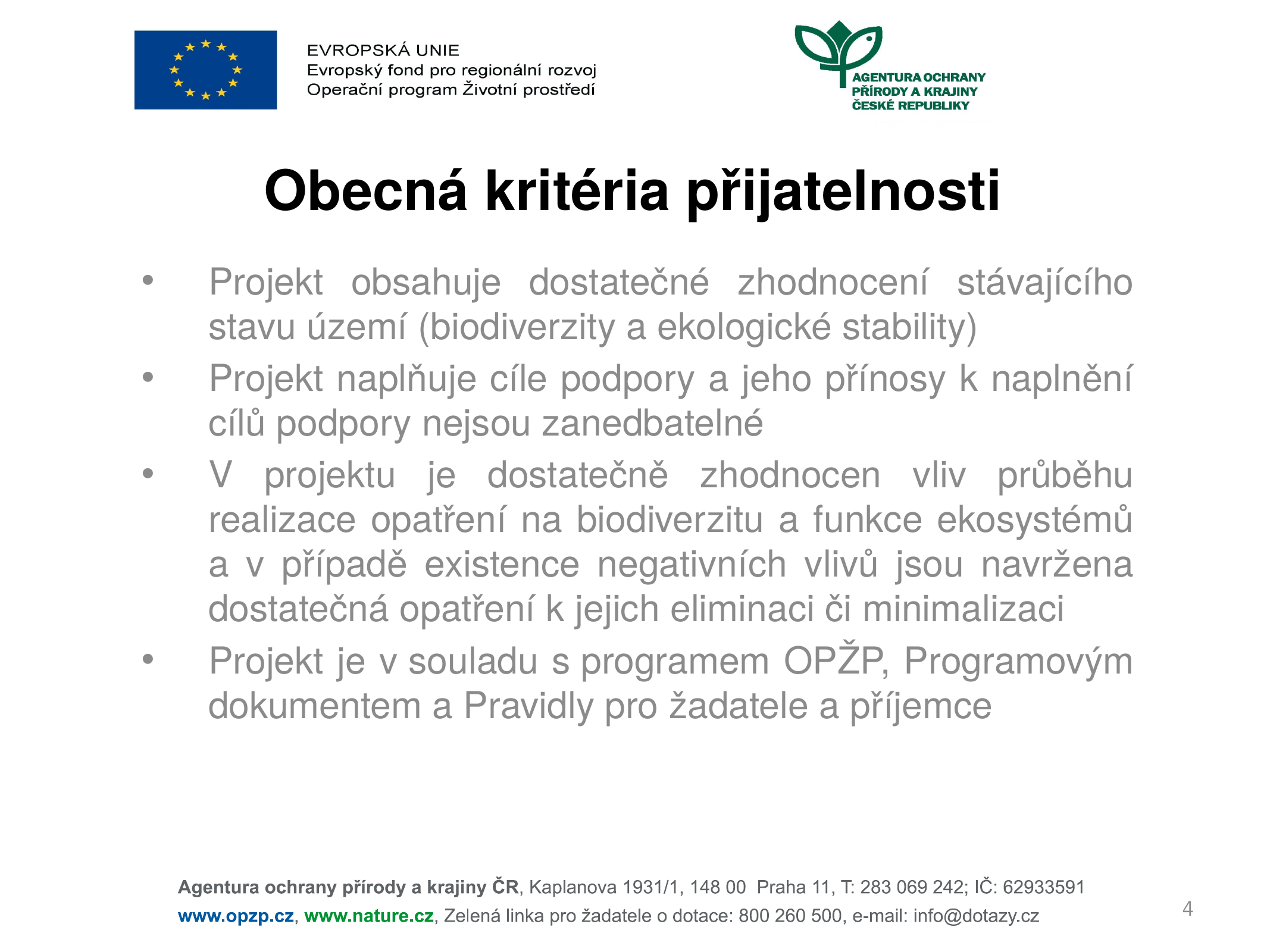

# Obecná kritéria přijatelnosti
Projekt obsahuje dostatečné zhodnocení stávajícího stavu území (biodiverzity a ekologické stability)
Projekt naplňuje cíle podpory a jeho přínosy k naplnění cílů podpory nejsou zanedbatelné
V projektu je dostatečně zhodnocen vliv průběhu realizace opatření na biodiverzitu a funkce ekosystémů a v případě existence negativních vlivů jsou navržena dostatečná opatření k jejich eliminaci či minimalizaci
Projekt je v souladu s programem OPŽP, Programovým dokumentem a Pravidly pro žadatele a příjemce
4